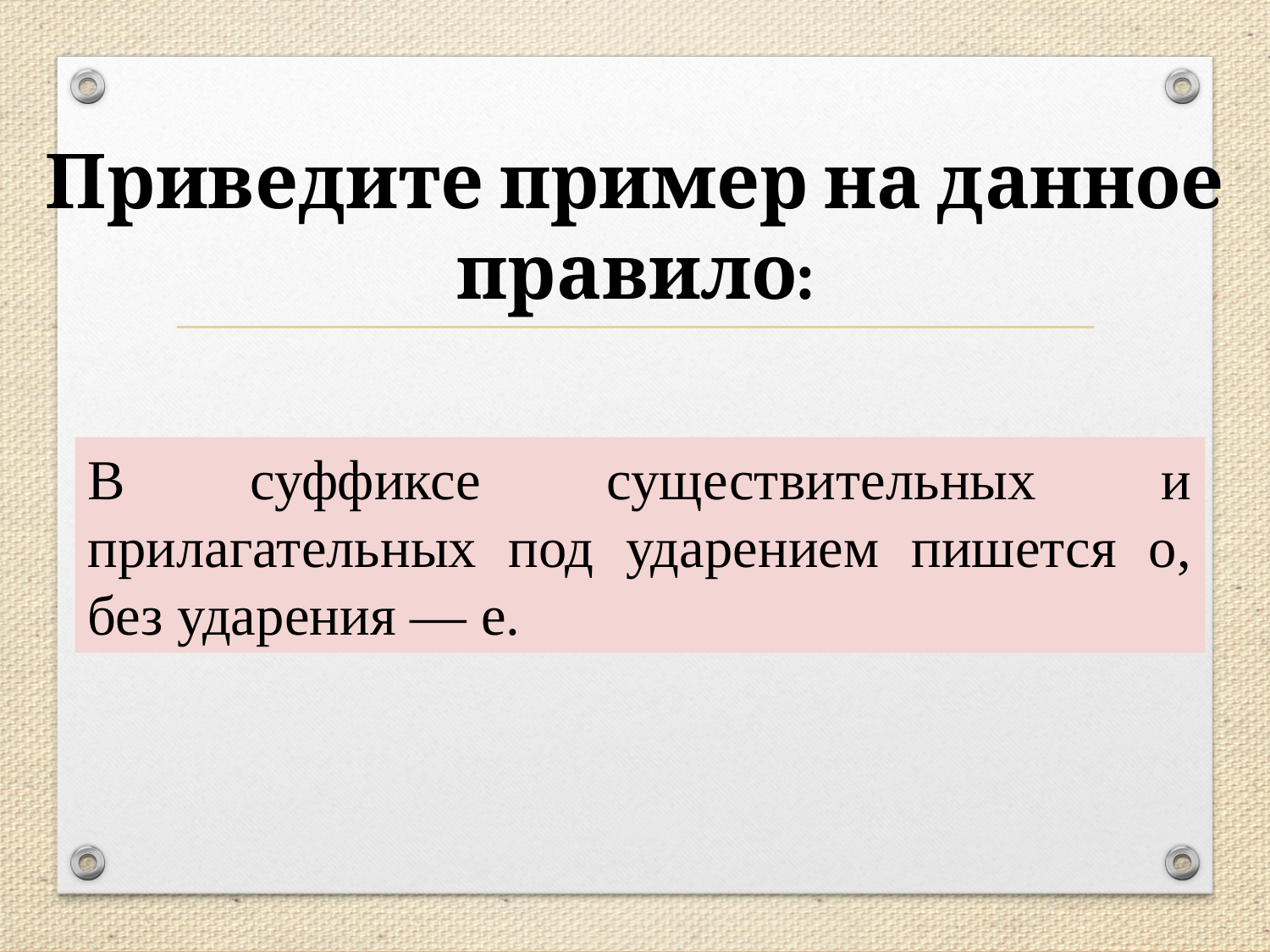

Приведите пример на данное правило:
В суффиксе существительных и прилагательных под ударением пишется о, без ударения — е.